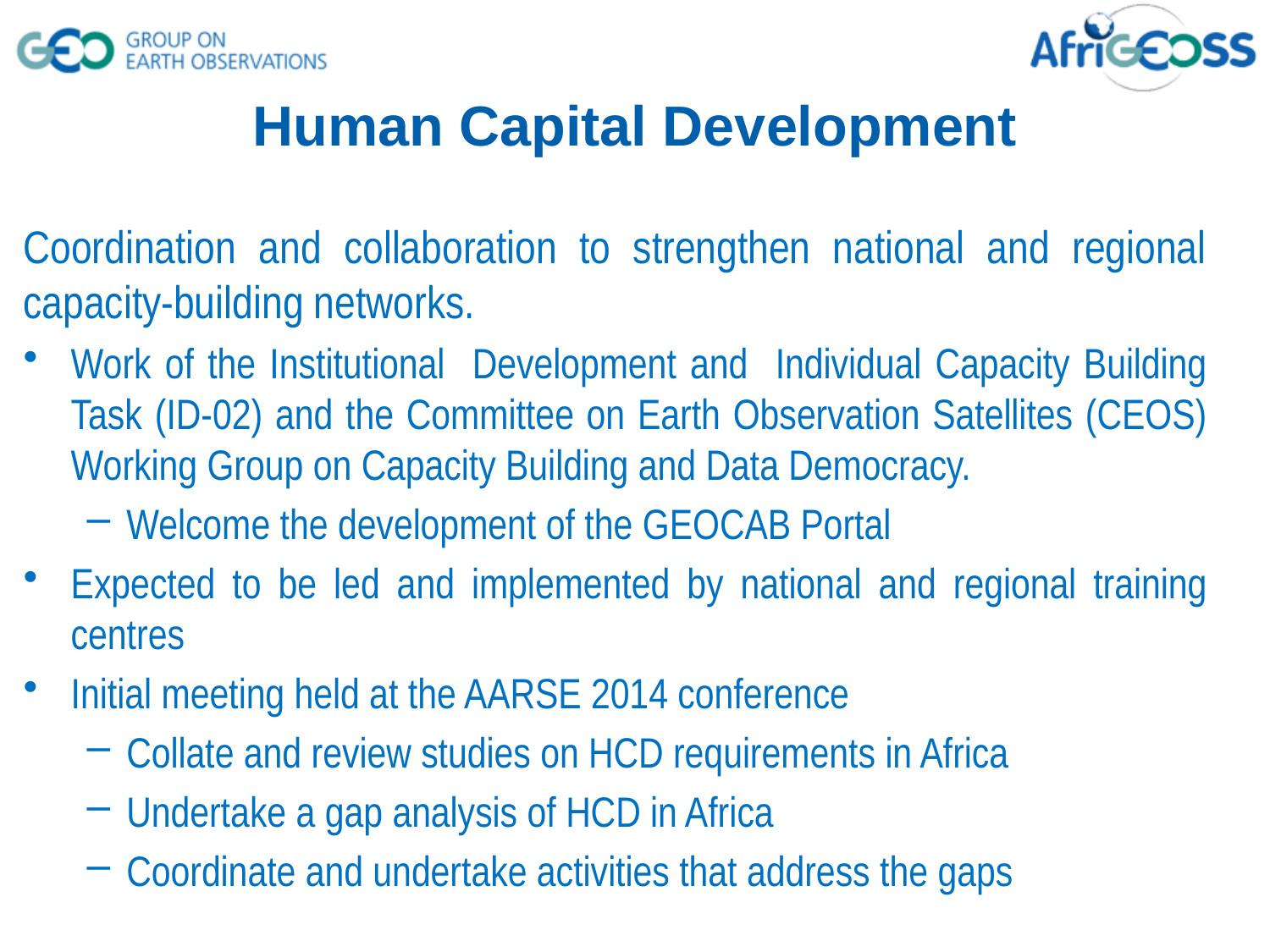

# Human Capital Development
Coordination and collaboration to strengthen national and regional capacity-building networks.
Work of the Institutional  Development and  Individual Capacity Building Task (ID-02) and the Committee on Earth Observation Satellites (CEOS) Working Group on Capacity Building and Data Democracy.
Welcome the development of the GEOCAB Portal
Expected to be led and implemented by national and regional training centres
Initial meeting held at the AARSE 2014 conference
Collate and review studies on HCD requirements in Africa
Undertake a gap analysis of HCD in Africa
Coordinate and undertake activities that address the gaps